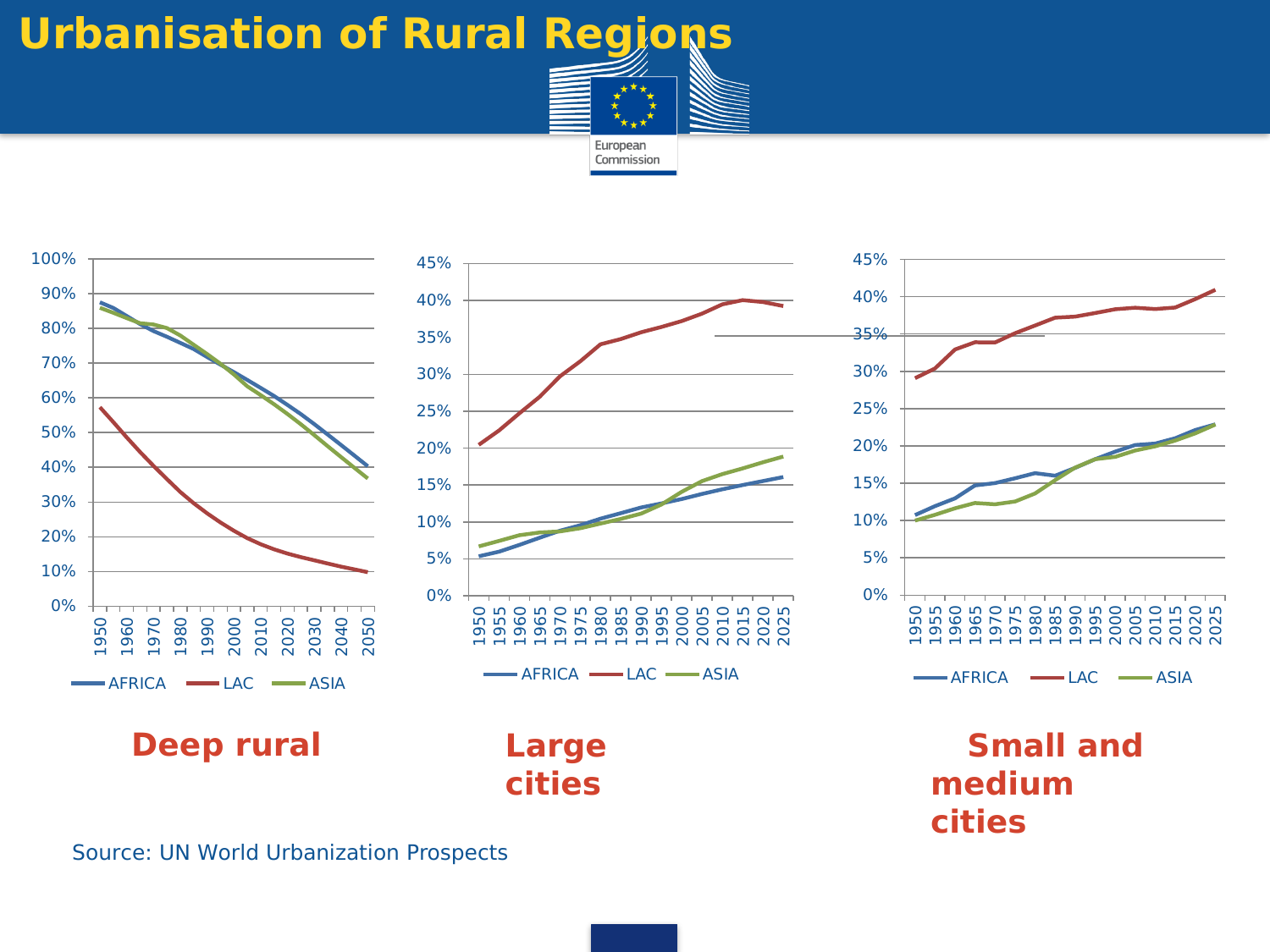

Urbanisation of Rural Regions
100%
45%
45%

90%
40%

40%

80%
35%
35%

70%
30%

30%

60%

25%
25%

50%

20%
20%

40%

15%
15%

30%

10%
10%

20%

5%
5%

10%

0%
0%

0%

1950
1955
1960
1965
1970
1975
1980
1985
1990
1995
2000
2005
2010
2015
2020
2025
1950
1955
1960
1965
1970
1975
1980
1985
1990
1995
2000
2005
2010
2015
2020
2025

1950
1960
1970
1980
1990
2000
2010
2020
2030
2040
2050
AFRICA
LAC
ASIA
AFRICA
LAC
ASIA
AFRICA
LAC
ASIA

Deep rural
Small and medium cities
Large cities
Source: UN World Urbanization Prospects